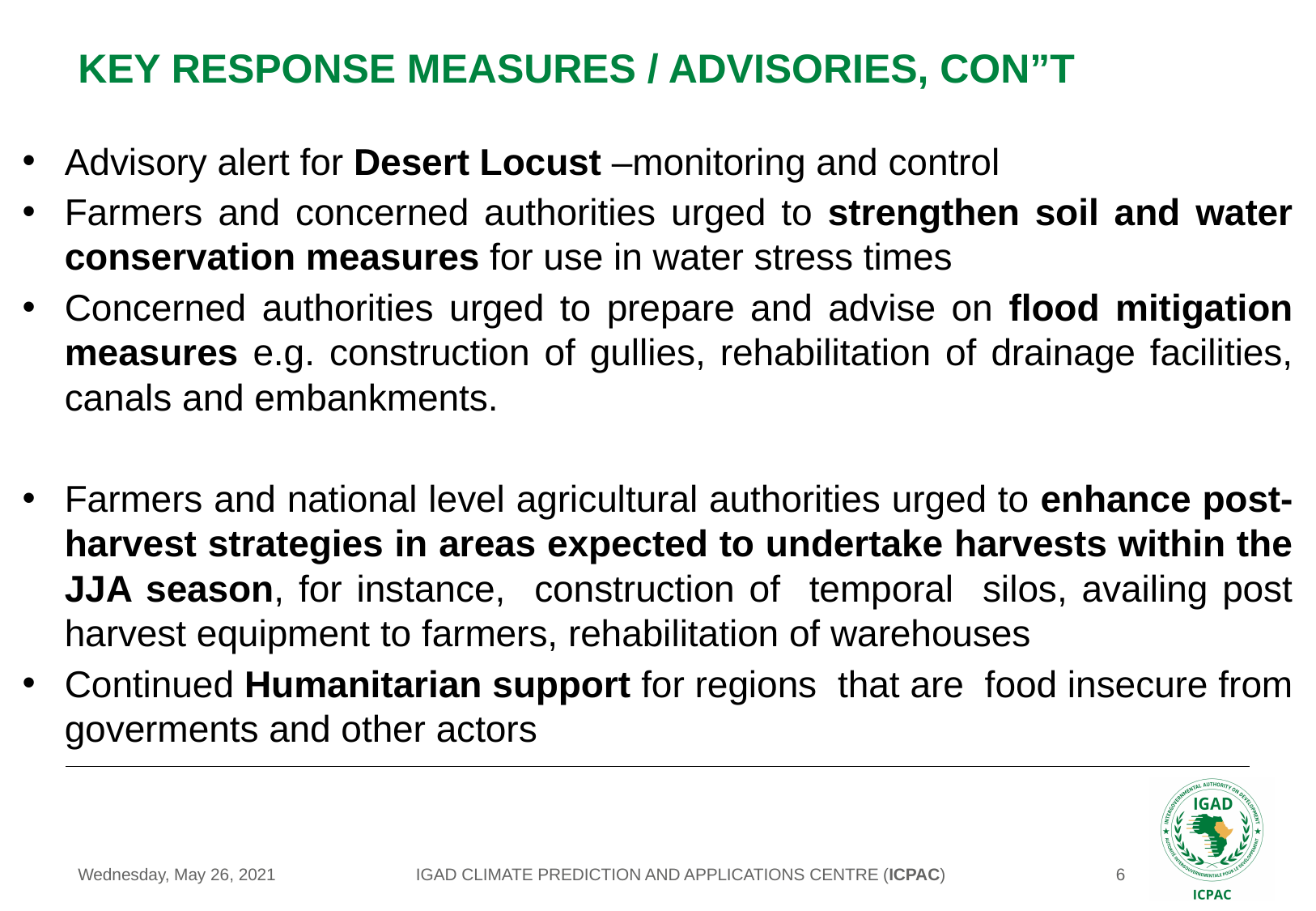

# KEY RESPONSE MEASURES / ADVISORIES, CON”T
Advisory alert for Desert Locust –monitoring and control
Farmers and concerned authorities urged to strengthen soil and water conservation measures for use in water stress times
Concerned authorities urged to prepare and advise on flood mitigation measures e.g. construction of gullies, rehabilitation of drainage facilities, canals and embankments.

Farmers and national level agricultural authorities urged to enhance post-harvest strategies in areas expected to undertake harvests within the JJA season, for instance,  construction of  temporal  silos, availing post harvest equipment to farmers, rehabilitation of warehouses
Continued Humanitarian support for regions  that are  food insecure from goverments and other actors

IGAD CLIMATE PREDICTION AND APPLICATIONS CENTRE (ICPAC)
Wednesday, May 26, 2021
6